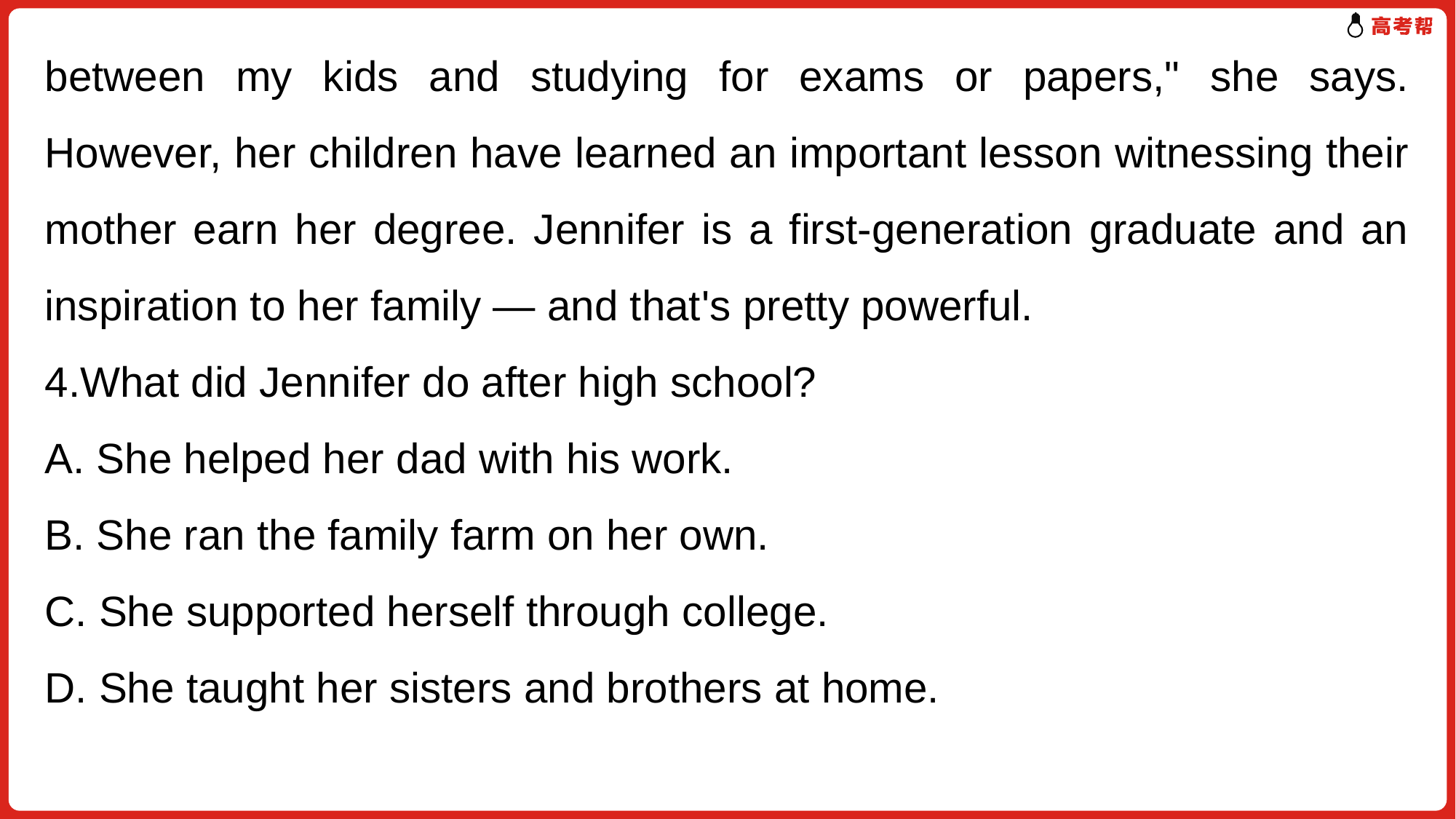

between my kids and studying for exams or papers," she says. However, her children have learned an important lesson witnessing their mother earn her degree. Jennifer is a first-generation graduate and an inspiration to her family — and that's pretty powerful.
4.What did Jennifer do after high school?
A. She helped her dad with his work.
B. She ran the family farm on her own.
C. She supported herself through college.
D. She taught her sisters and brothers at home.